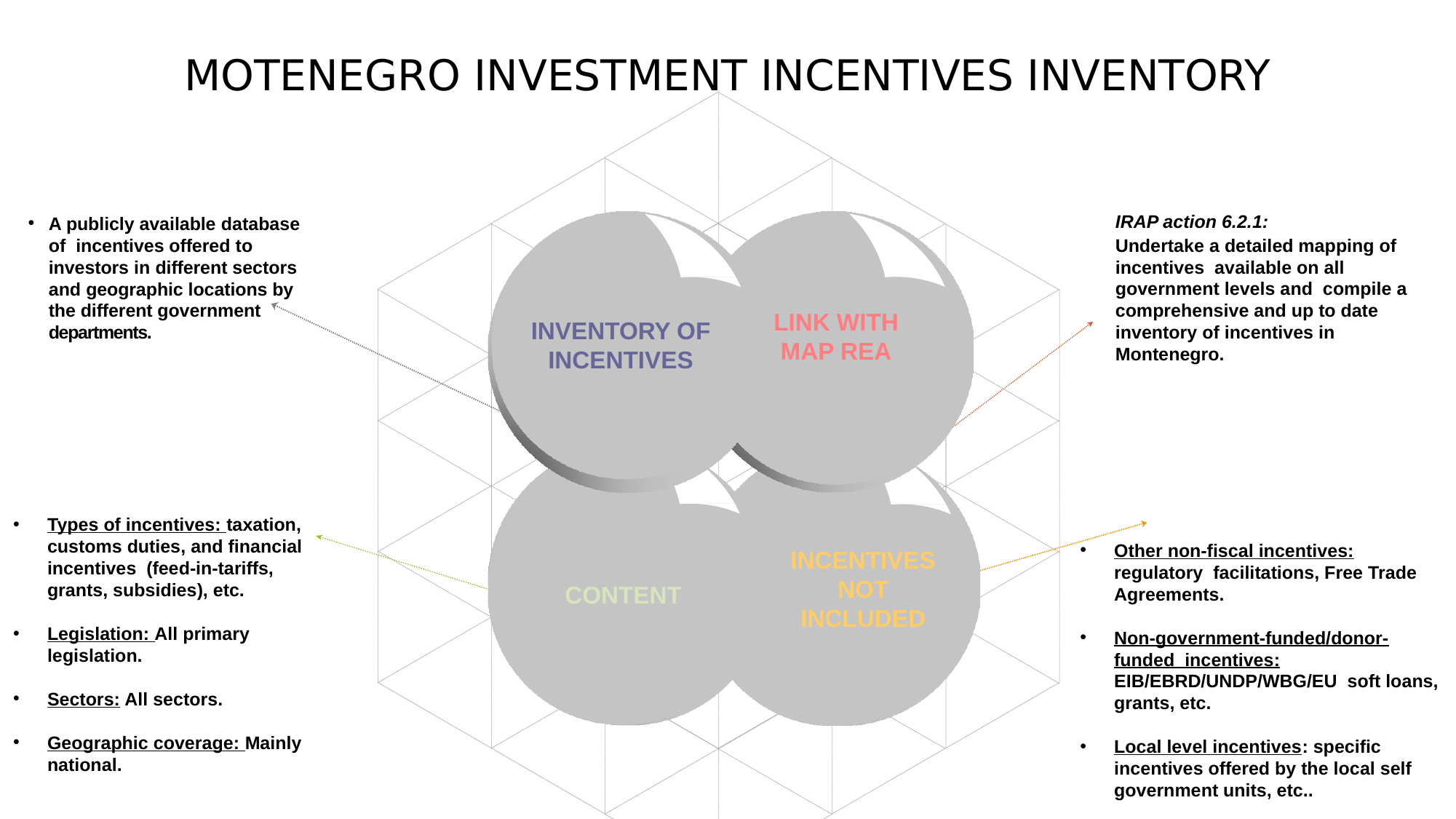

# MOTENEGRO INVESTMENT INCENTIVES INVENTORY

IRAP action 6.2.1:
Undertake a detailed mapping of incentives  available on all government levels and  compile a comprehensive and up to date  inventory of incentives in Montenegro.
A publicly available database of  incentives offered to investors in different sectors and geographic locations by the different government departments.

LINK WITH MAP REA
INVENTORY OF INCENTIVES

Types of incentives: taxation,  customs duties, and financial incentives  (feed-in-tariffs, grants, subsidies), etc.

Legislation: All primary legislation.

Sectors: All sectors.

Geographic coverage: Mainly national.

Other non-fiscal incentives: regulatory  facilitations, Free Trade Agreements.

Non-government-funded/donor-funded  incentives: EIB/EBRD/UNDP/WBG/EU  soft loans, grants, etc.

Local level incentives: specific  incentives offered by the local self government units, etc..
INCENTIVES NOT INCLUDED

CONTENT